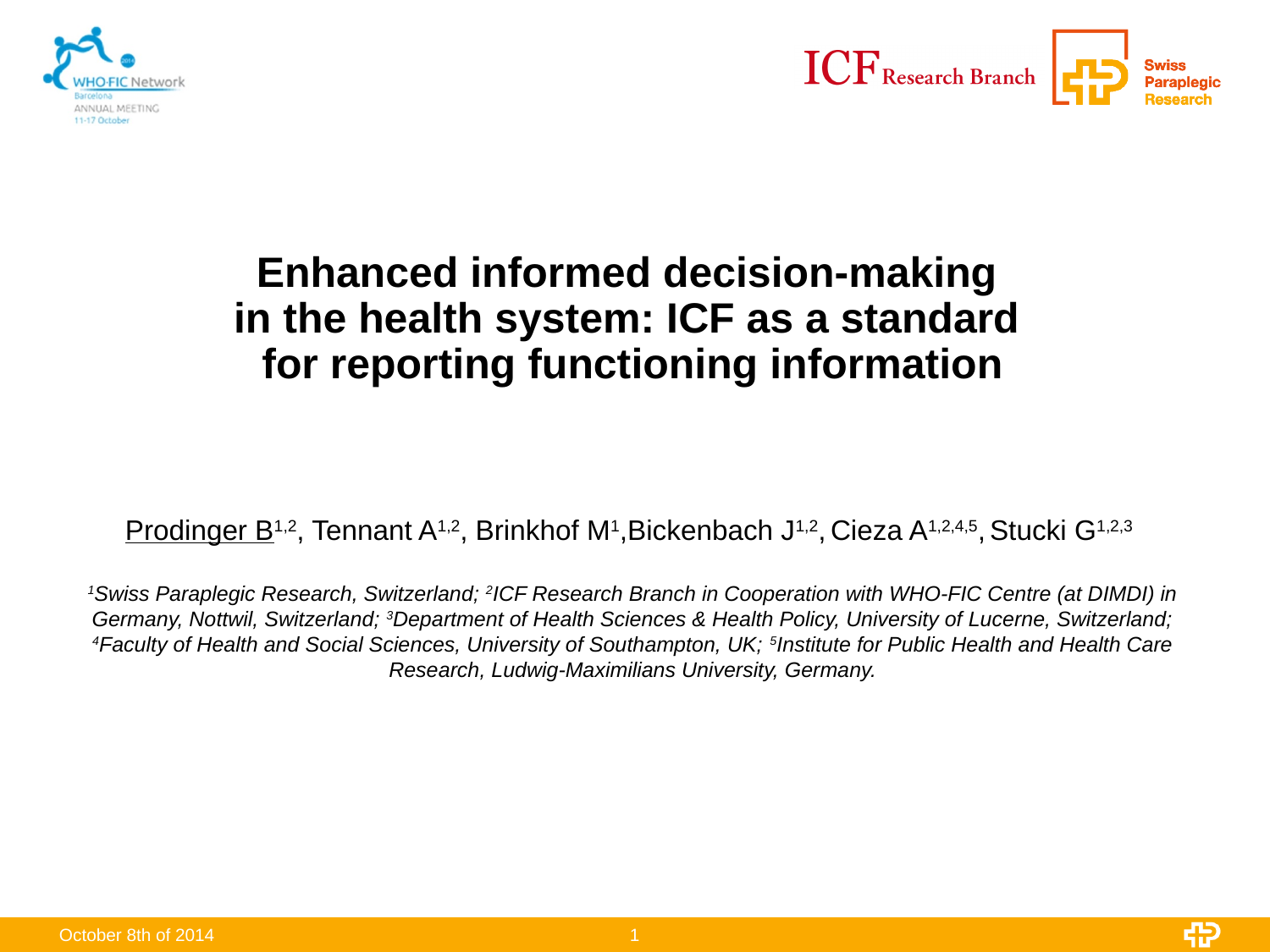

# Enhanced informed decision-making in the health system: ICF as a standard for reporting functioning information
Prodinger B1,2, Tennant A1,2, Brinkhof M1,Bickenbach J1,2, Cieza A1,2,4,5, Stucki G1,2,3

1Swiss Paraplegic Research, Switzerland; 2ICF Research Branch in Cooperation with WHO-FIC Centre (at DIMDI) in Germany, Nottwil, Switzerland; 3Department of Health Sciences & Health Policy, University of Lucerne, Switzerland; 4Faculty of Health and Social Sciences, University of Southampton, UK; 5Institute for Public Health and Health Care Research, Ludwig-Maximilians University, Germany.

1